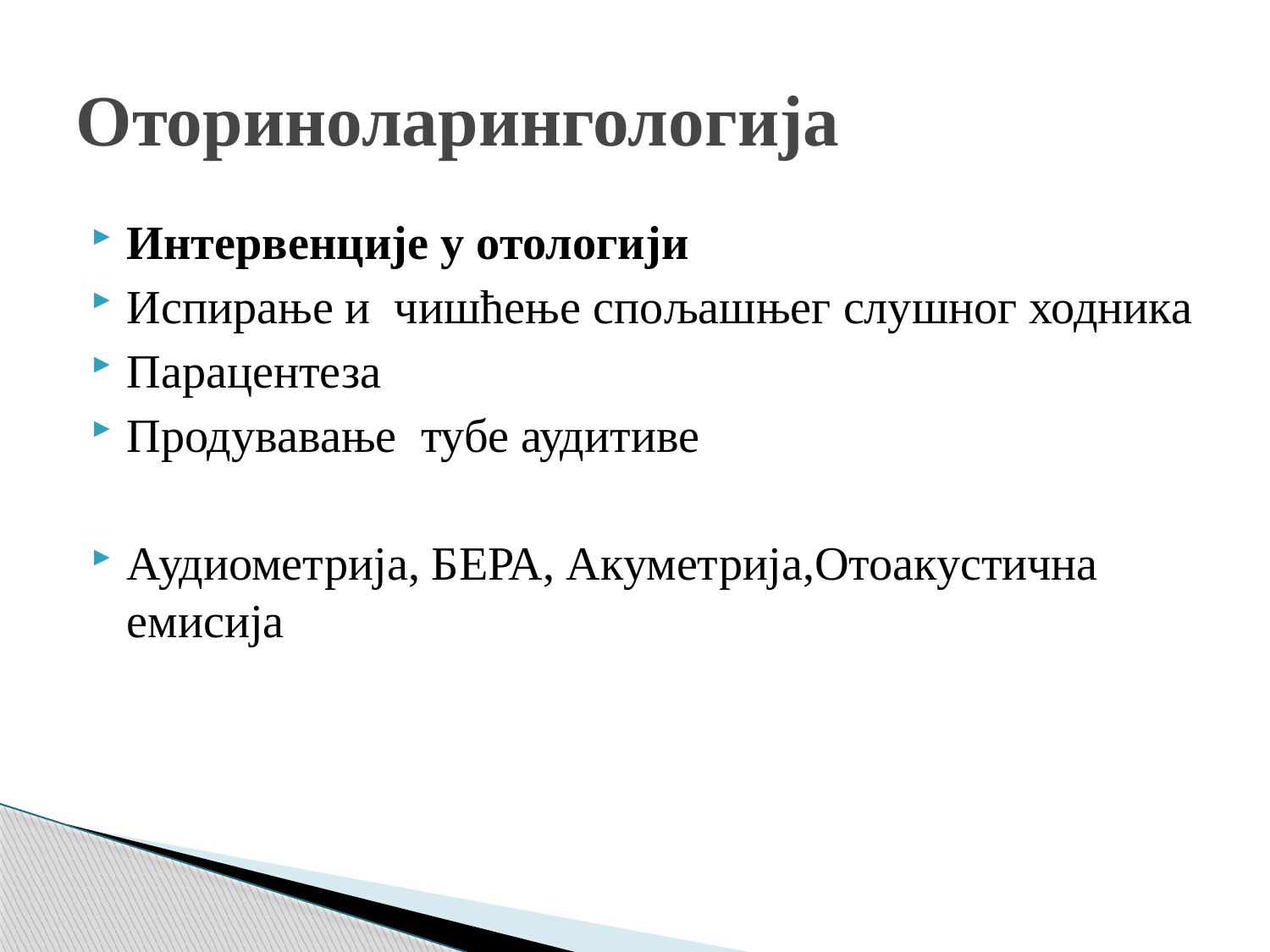

# Оториноларингологија
Интервенције у отологији
Испирање и  чишћење спољашњег слушног ходника
Парацентеза
Продувавање  тубе аудитиве

Аудиометрија, БЕРА, Акуметрија,Отоакустична емисија